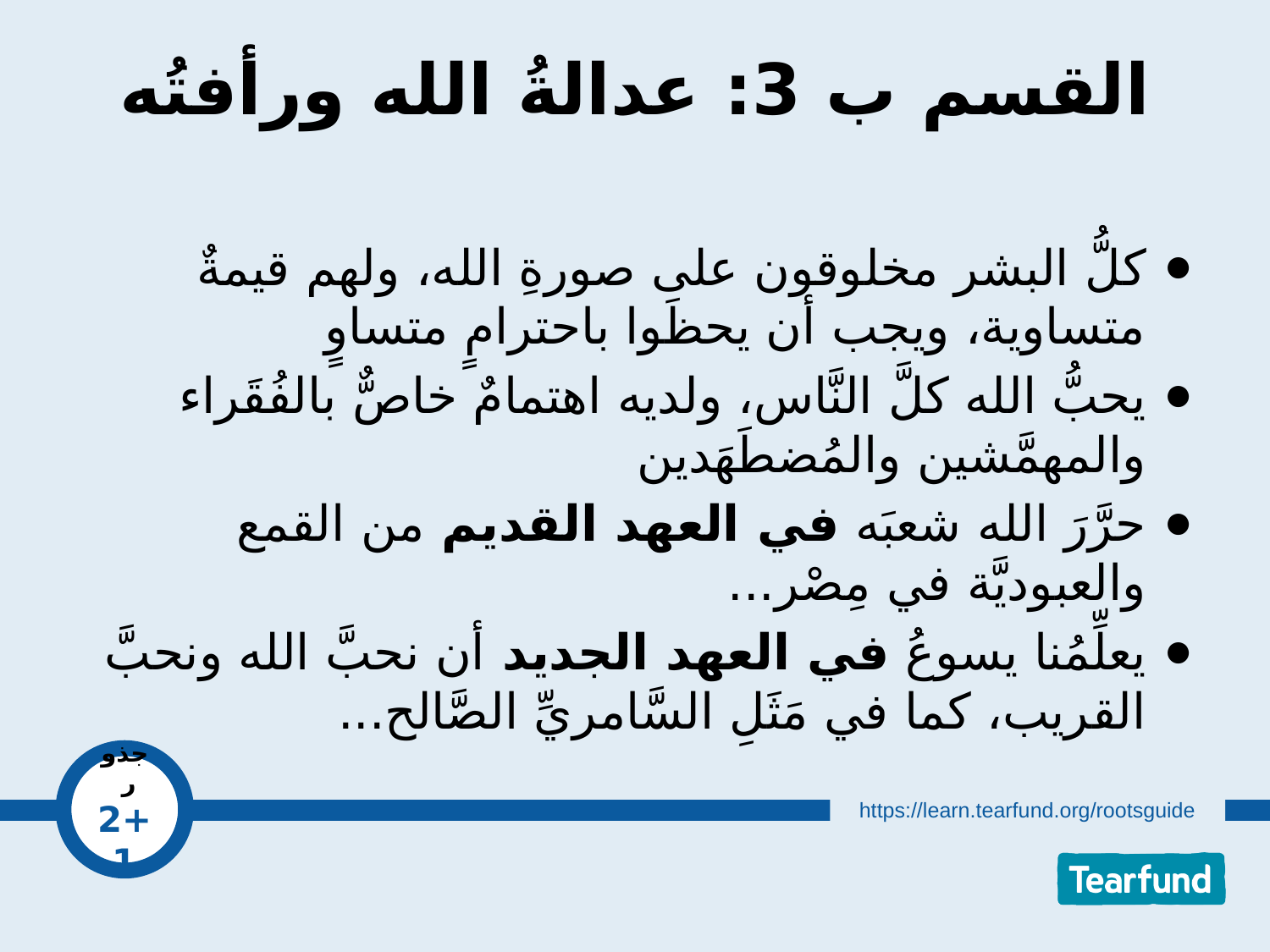

# القسم ب 3: عدالةُ الله ورأفتُه
كلُّ البشر مخلوقون على صورةِ الله، ولهم قيمةٌ متساوية، ويجب أن يحظَوا باحترامٍ متساوٍ
يحبُّ الله كلَّ النَّاس، ولديه اهتمامٌ خاصٌّ بالفُقَراء والمهمَّشين والمُضطَهَدين
حرَّرَ الله شعبَه في العهد القديم من القمع والعبوديَّة في مِصْر...
يعلِّمُنا يسوعُ في العهد الجديد أن نحبَّ الله ونحبَّ القريب، كما في مَثَلِ السَّامريِّ الصَّالح...